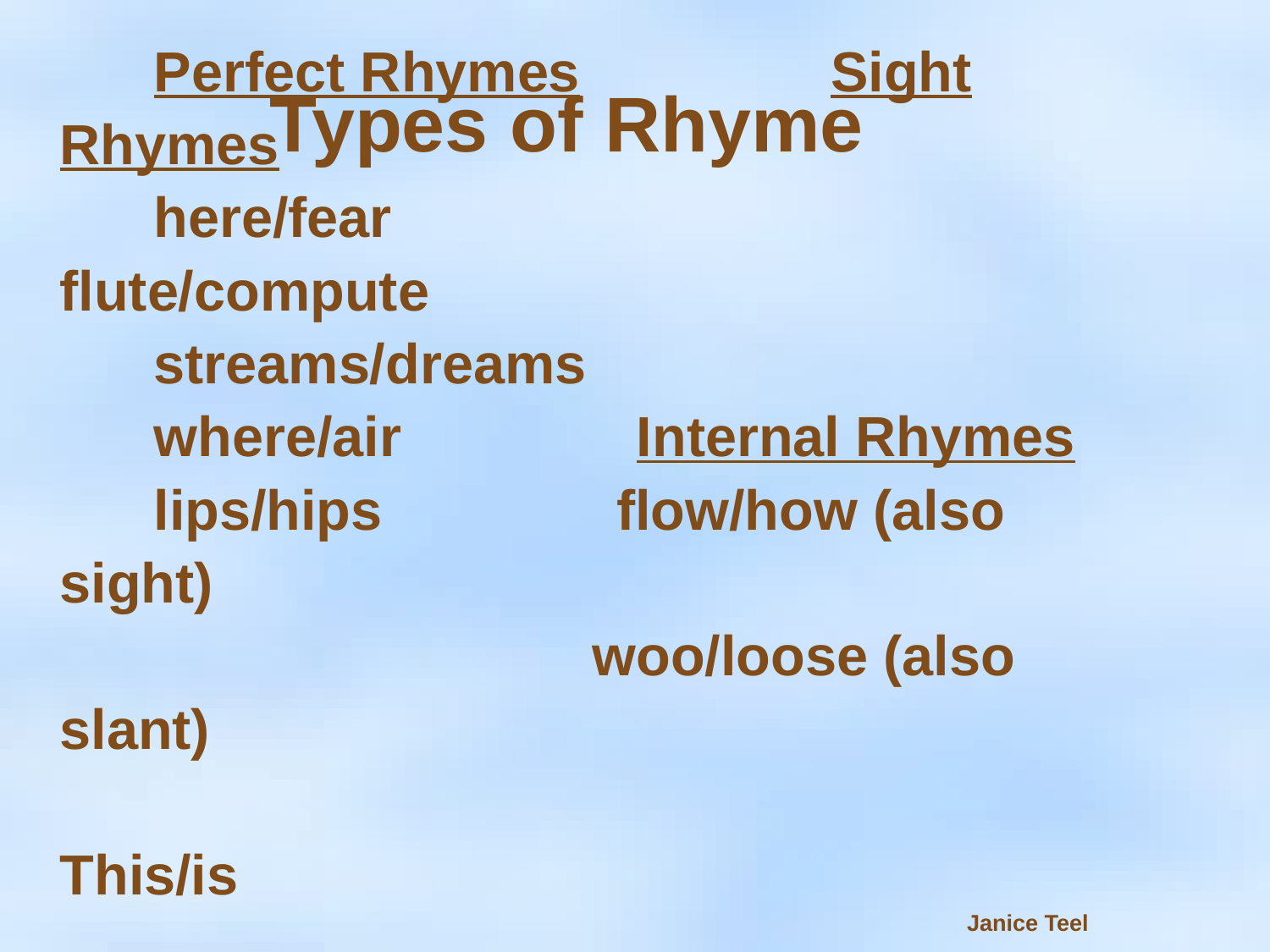

# Types of Rhyme
      Perfect Rhymes                Sight Rhymes
      here/fear                          flute/compute
      streams/dreams
      where/air               Internal Rhymes
      lips/hips               flow/how (also sight)
                                  woo/loose (also slant)
							       This/is
Janice Teel